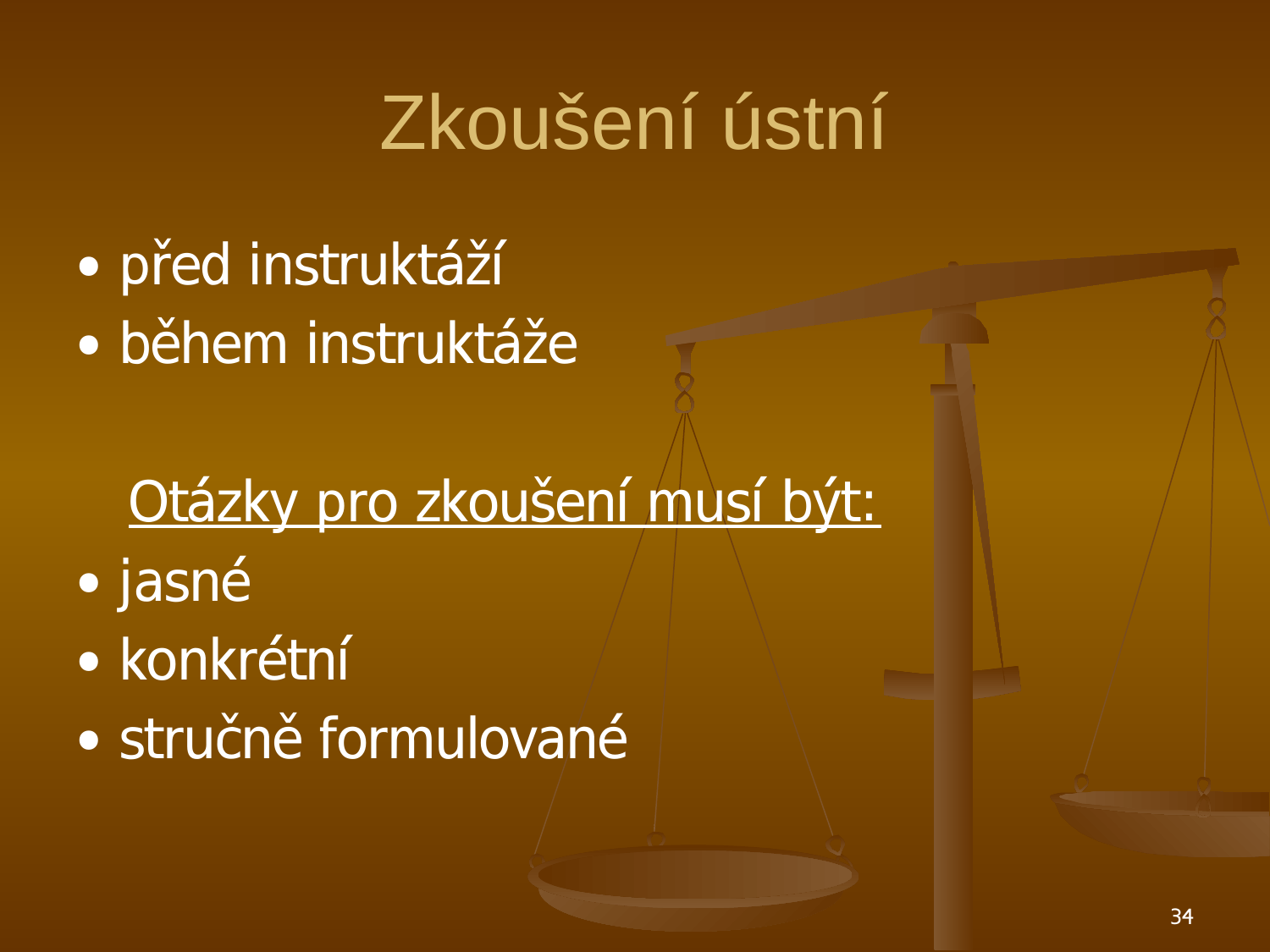

# Zkoušení ústní
• před instruktáží
• během instruktáže

   Otázky pro zkoušení musí být:
• jasné
• konkrétní
• stručně formulované
34